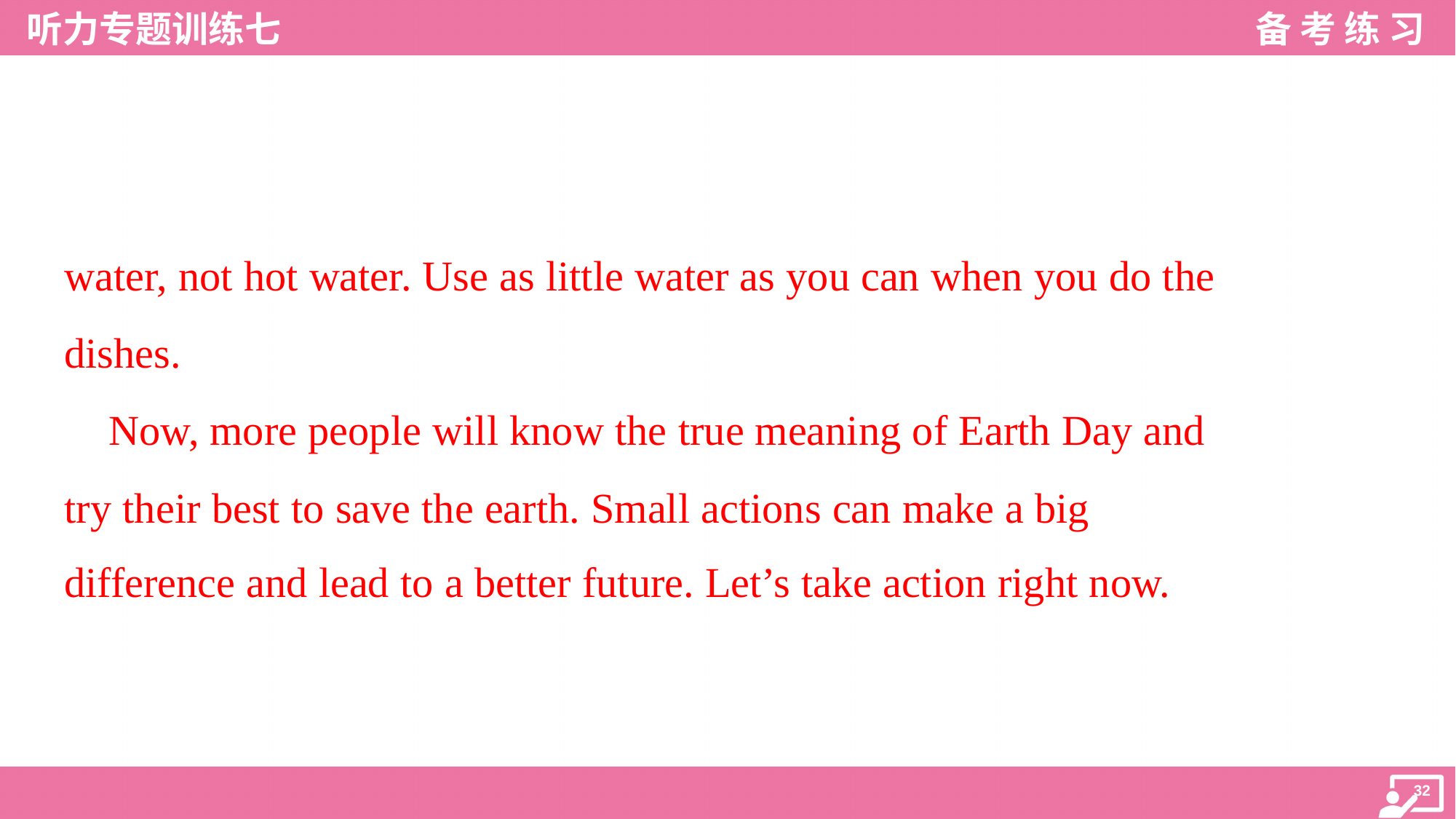

water, not hot water. Use as little water as you can when you do the
dishes.
    Now, more people will know the true meaning of Earth Day and
try their best to save the earth. Small actions can make a big
difference and lead to a better future. Let’s take action right now.